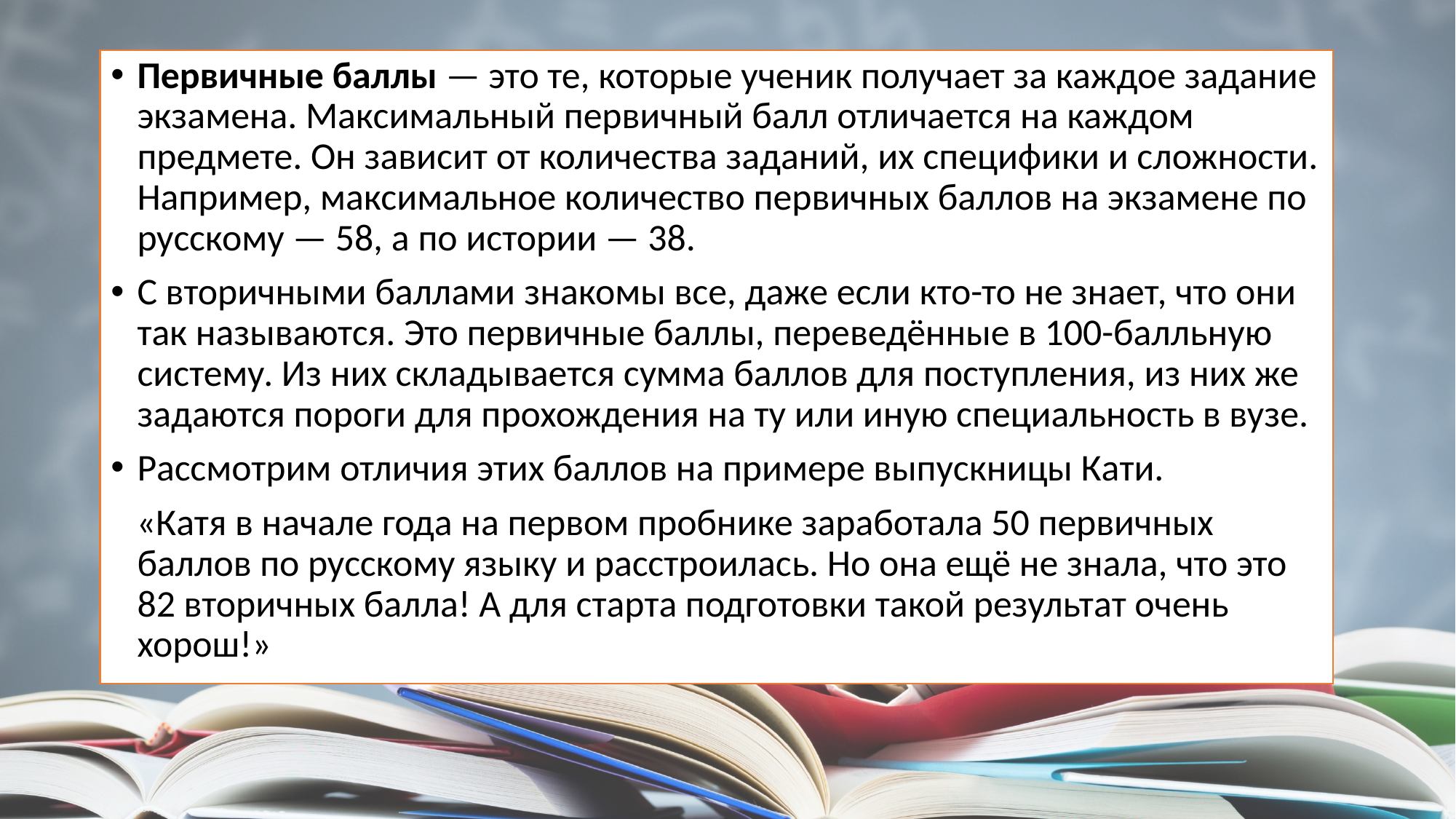

Первичные баллы — это те, которые ученик получает за каждое задание экзамена. Максимальный первичный балл отличается на каждом предмете. Он зависит от количества заданий, их специфики и сложности. Например, максимальное количество первичных баллов на экзамене по русскому — 58, а по истории — 38.
С вторичными баллами знакомы все, даже если кто-то не знает, что они так называются. Это первичные баллы, переведённые в 100-балльную систему. Из них складывается сумма баллов для поступления, из них же задаются пороги для прохождения на ту или иную специальность в вузе.
Рассмотрим отличия этих баллов на примере выпускницы Кати.
   «Катя в начале года на первом пробнике заработала 50 первичных баллов по русскому языку и расстроилась. Но она ещё не знала, что это 82 вторичных балла! А для старта подготовки такой результат очень хорош!»